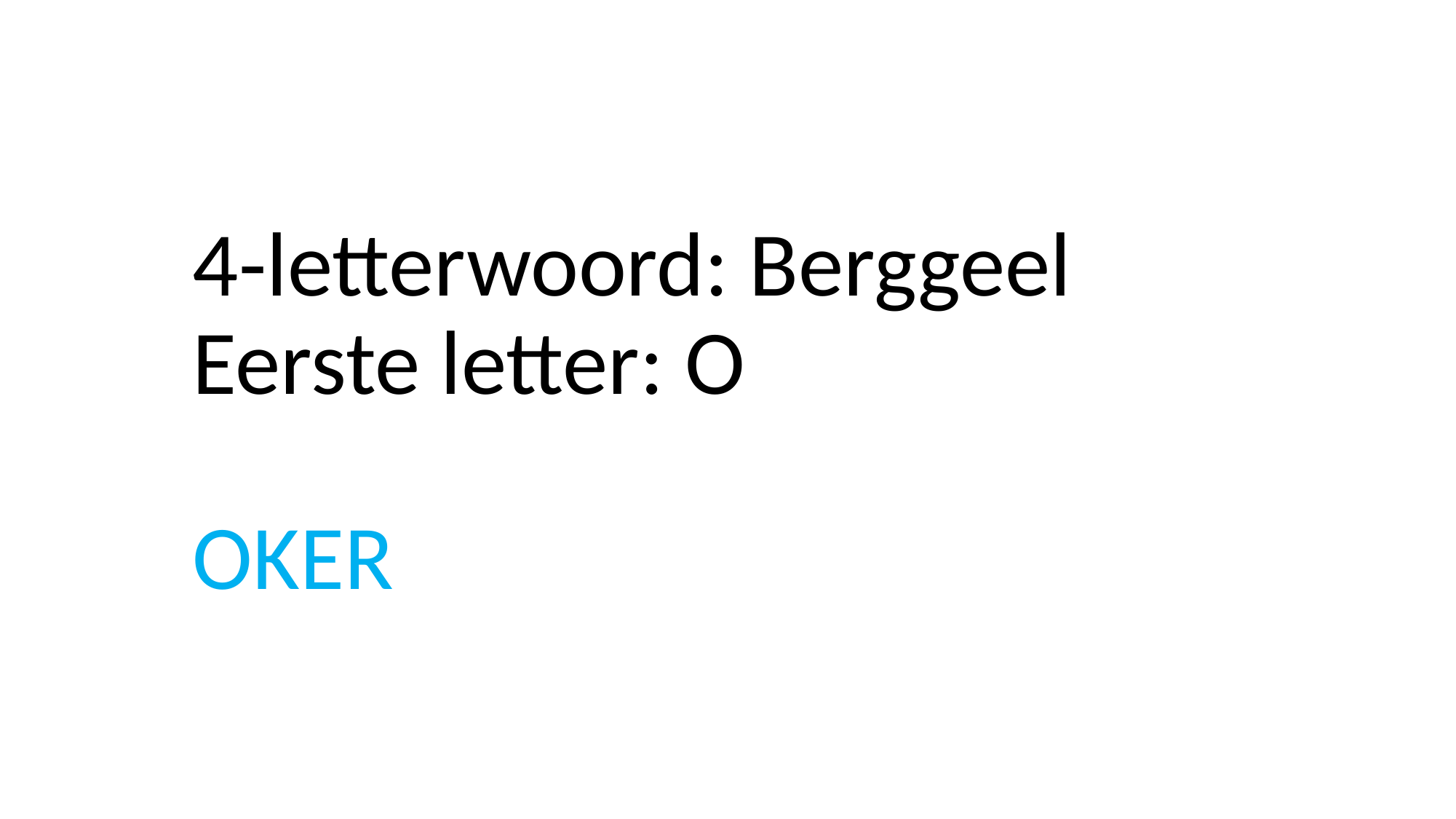

# 4-letterwoord: Berggeel Eerste letter: O
OKER